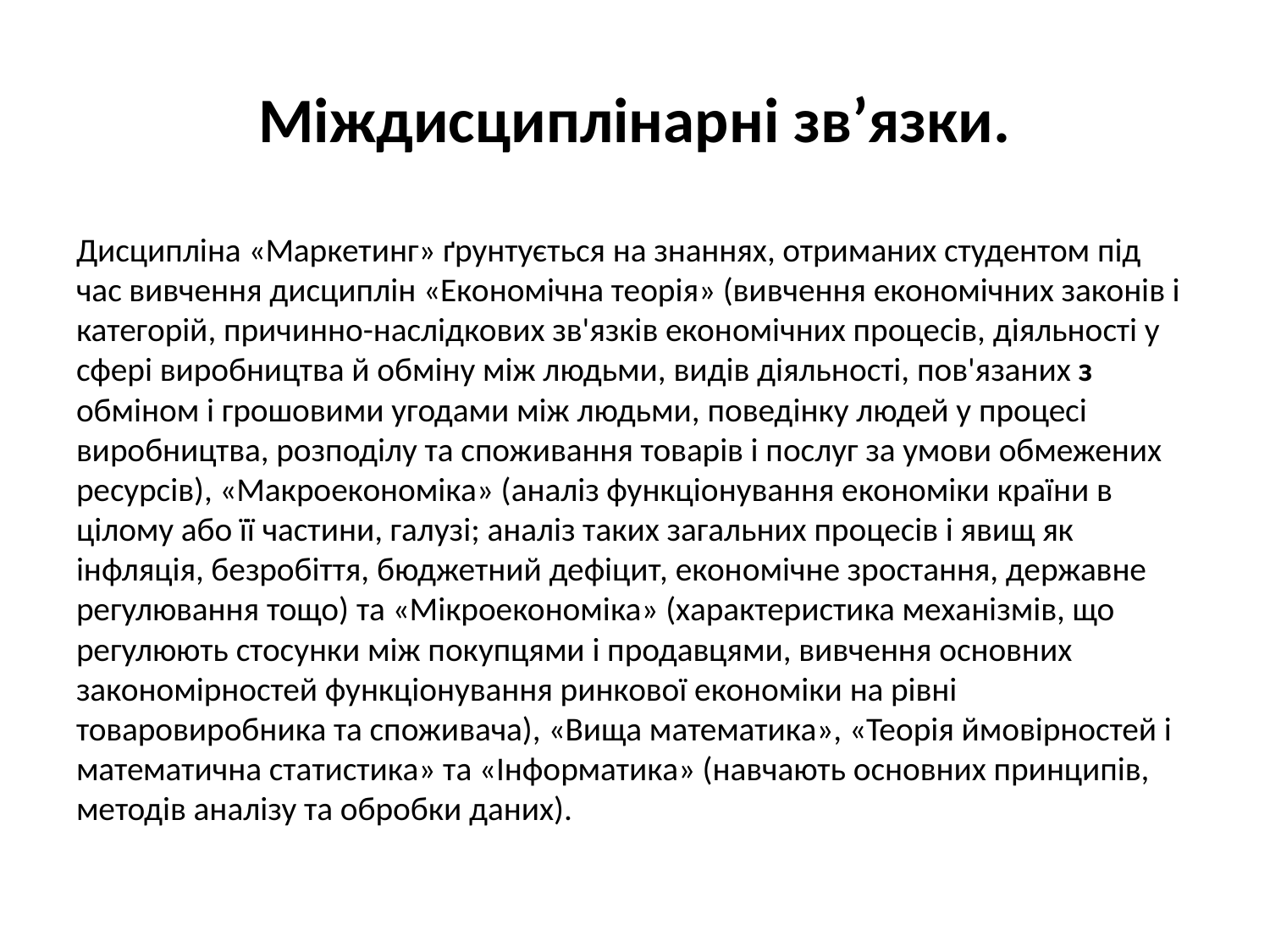

# Міждисциплінарні зв’язки.
Дисципліна «Маркетинг» ґрунтується на знаннях, отриманих студентом під час вивчення дисциплін «Економічна теорія» (вивчення економічних законів і категорій, причинно-наслідкових зв'язків економічних процесів, діяльності у сфері виробництва й обміну між людьми, видів діяльності, пов'язаних з обміном і грошовими угодами між людьми, поведінку людей у процесі виробництва, розподілу та споживання товарів і послуг за умови обмежених ресурсів), «Макроекономіка» (аналіз функціонування економіки країни в цілому або її частини, галузі; аналіз таких загальних процесів і явищ як інфляція, безробіття, бюджетний дефіцит, економічне зростання, державне регулювання тощо) та «Мікроекономіка» (характеристика механізмів, що регулюють стосунки між покупцями і продавцями, вивчення основних закономірностей функціонування ринкової економіки на рівні товаровиробника та споживача), «Вища математика», «Теорія ймовірностей і математична статистика» та «Інформатика» (навчають основних принципів, методів аналізу та обробки даних).